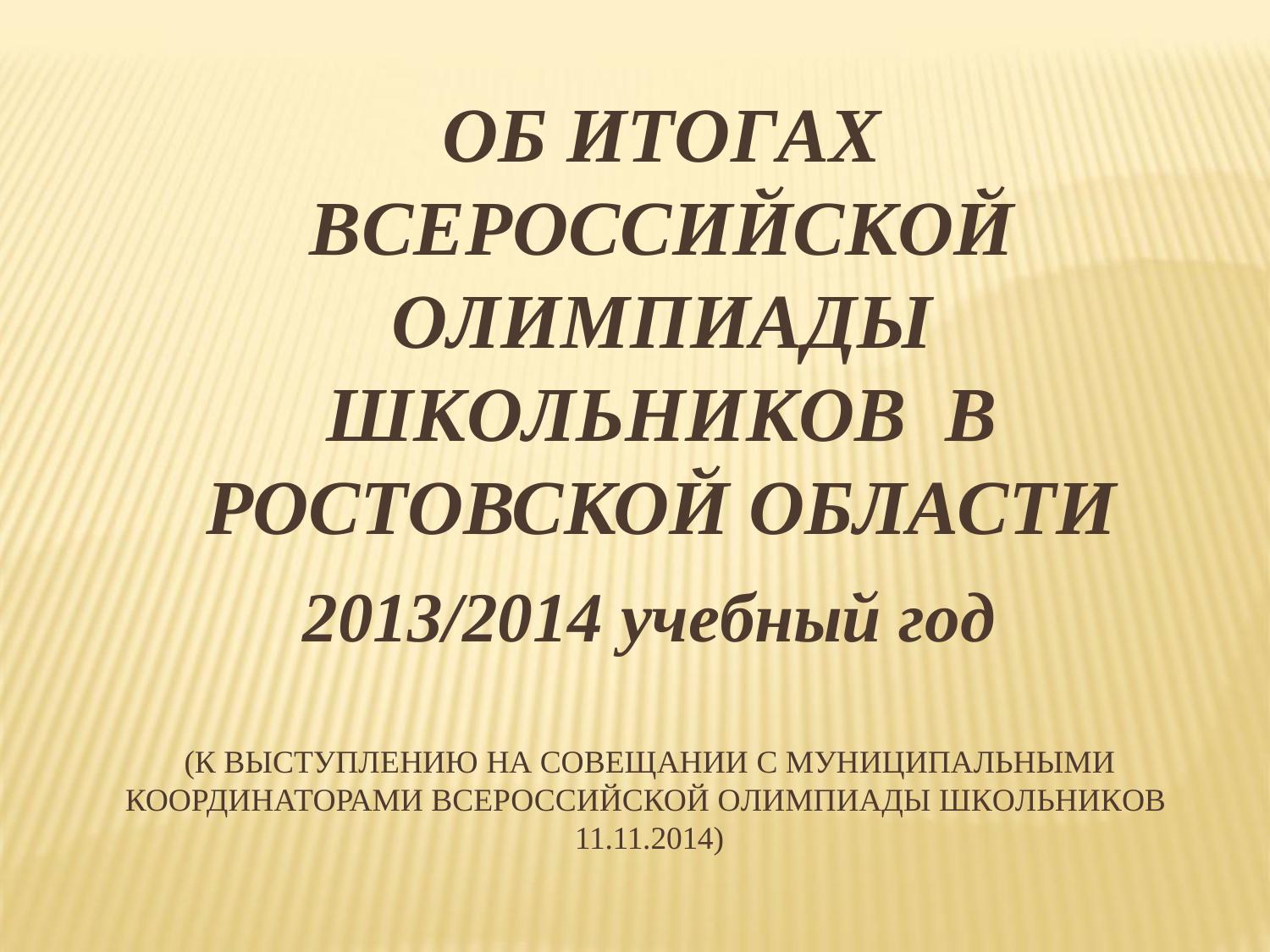

ОБ ИТОГАХ ВСЕРОССИЙСКОЙ ОЛИМПИАДЫ ШКОЛЬНИКОВ  В РОСТОВСКОЙ ОБЛАСТИ
2013/2014 учебный год

(К ВЫСТУПЛЕНИЮ НА СОВЕЩАНИИ С МУНИЦИПАЛЬНЫМИ КООРДИНАТОРАМИ ВСЕРОССИЙСКОЙ ОЛИМПИАДЫ ШКОЛЬНИКОВ  11.11.2014)